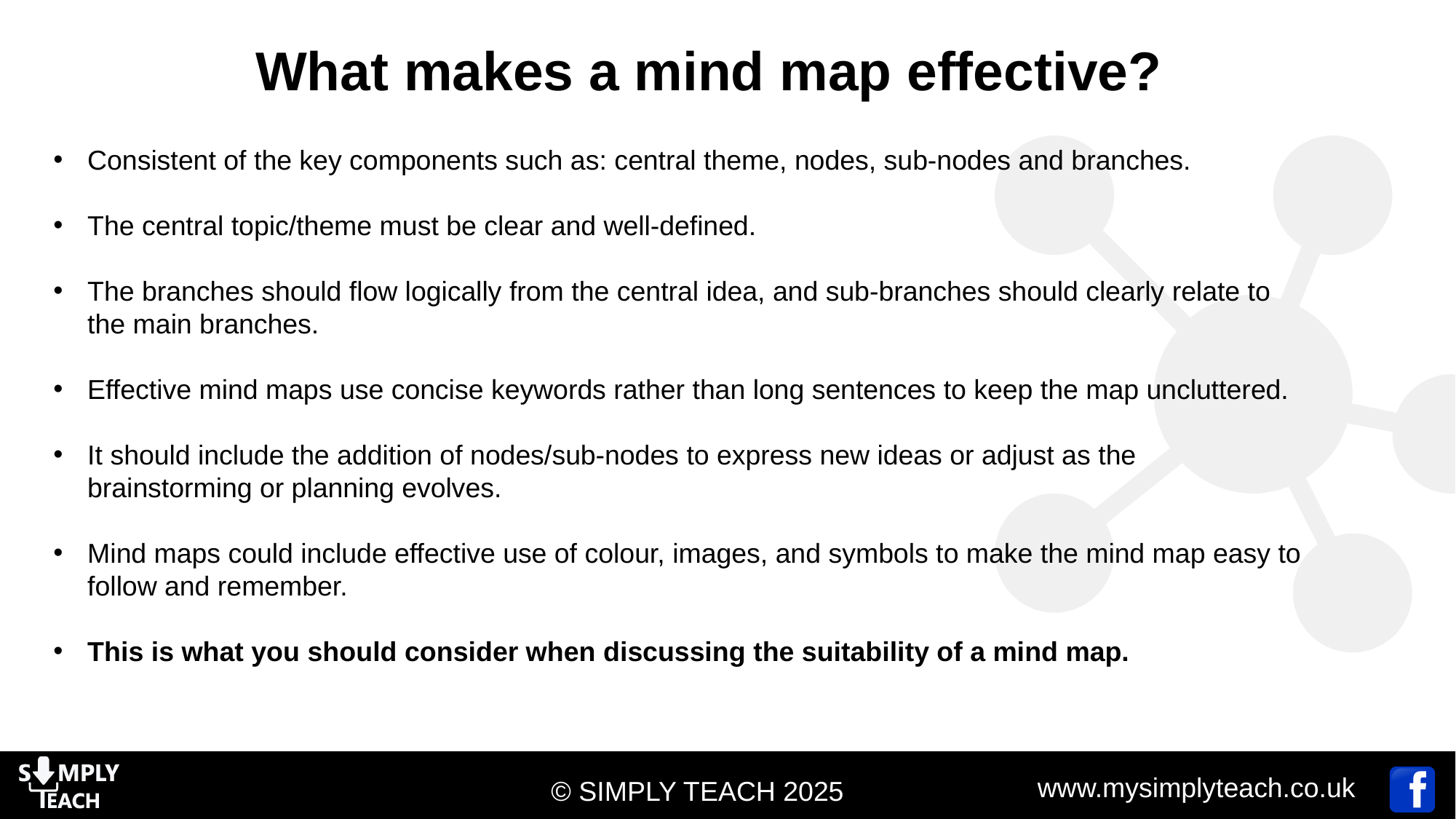

What makes a mind map effective?
Consistent of the key components such as: central theme, nodes, sub-nodes and branches.

The central topic/theme must be clear and well-defined.

The branches should flow logically from the central idea, and sub-branches should clearly relate to the main branches.

Effective mind maps use concise keywords rather than long sentences to keep the map uncluttered.

It should include the addition of nodes/sub-nodes to express new ideas or adjust as the brainstorming or planning evolves.

Mind maps could include effective use of colour, images, and symbols to make the mind map easy to follow and remember.

This is what you should consider when discussing the suitability of a mind map.